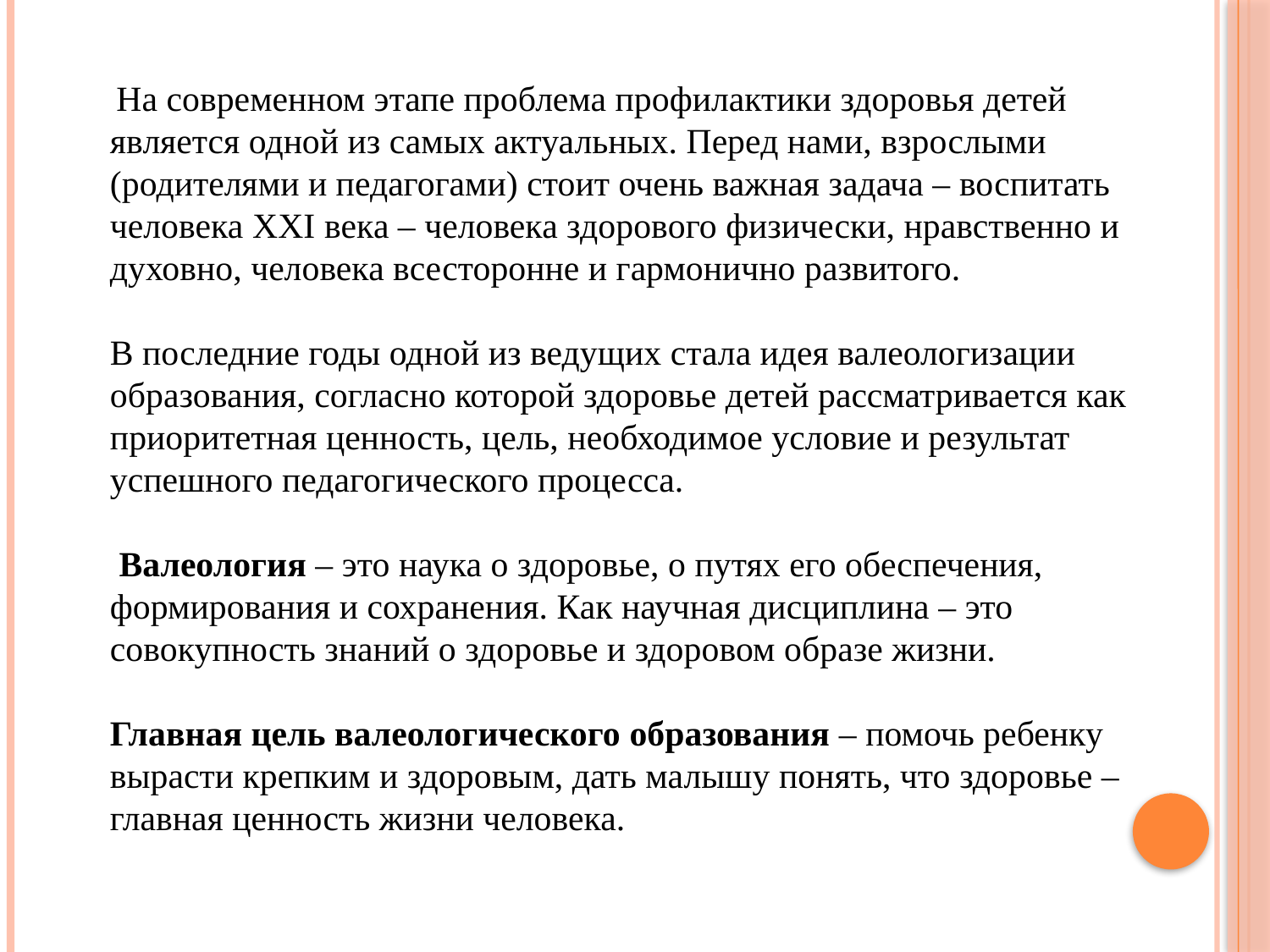

На современном этапе проблема профилактики здоровья детей является одной из самых актуальных. Перед нами, взрослыми (родителями и педагогами) стоит очень важная задача – воспитать человека XXI века – человека здорового физически, нравственно и духовно, человека всесторонне и гармонично развитого.
В последние годы одной из ведущих стала идея валеологизации образования, согласно которой здоровье детей рассматривается как приоритетная ценность, цель, необходимое условие и результат успешного педагогического процесса.
 Валеология – это наука о здоровье, о путях его обеспечения, формирования и сохранения. Как научная дисциплина – это совокупность знаний о здоровье и здоровом образе жизни.
Главная цель валеологического образования – помочь ребенку вырасти крепким и здоровым, дать малышу понять, что здоровье – главная ценность жизни человека.